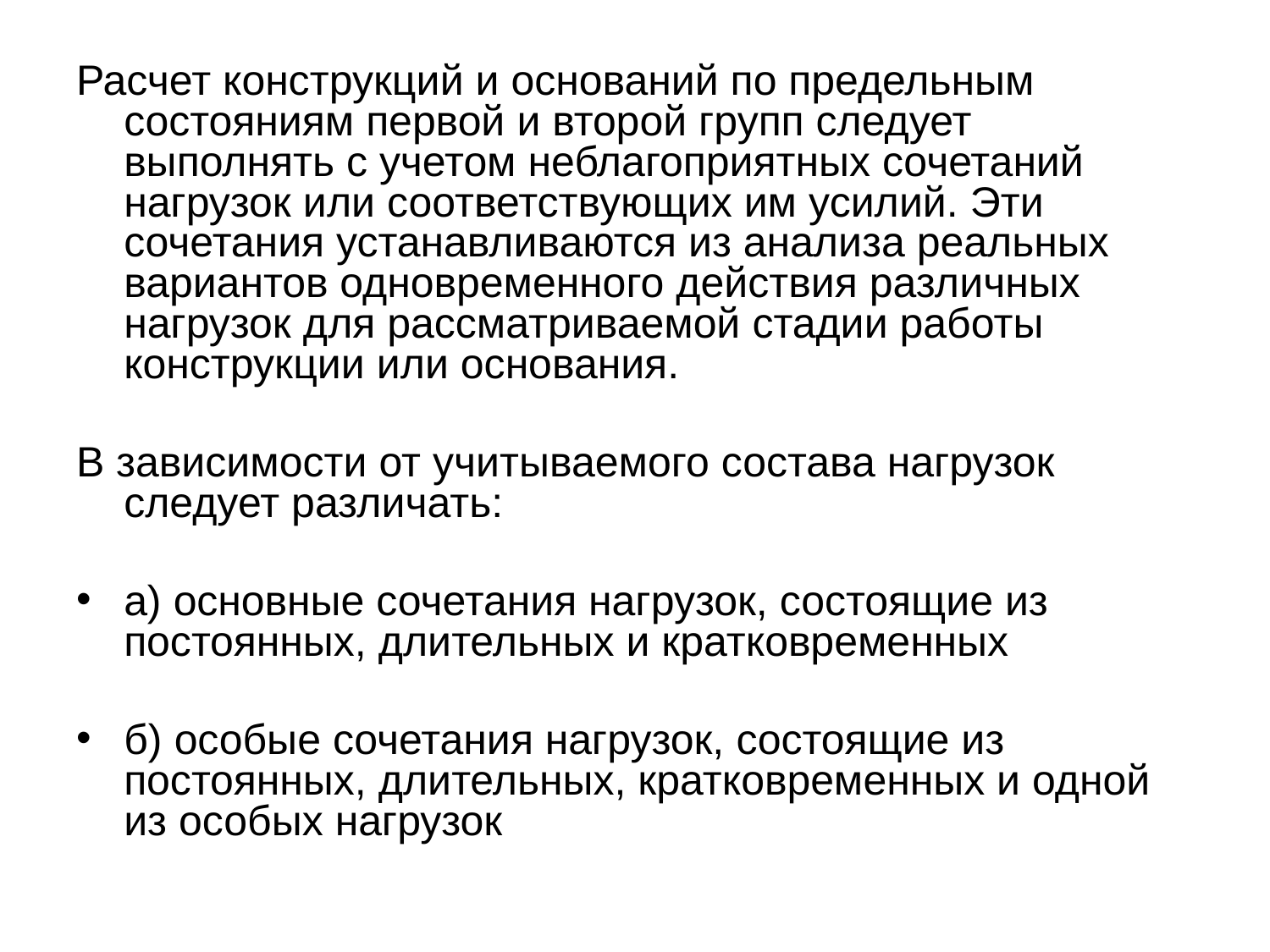

Расчет конструкций и оснований по предельным состояниям первой и второй групп следует выполнять с учетом неблагоприятных сочетаний нагрузок или соответствующих им усилий. Эти сочетания устанавливаются из анализа реальных вариантов одновременного действия различных нагрузок для рассматриваемой стадии работы конструкции или основания.

В зависимости от учитываемого состава нагрузок следует различать:

а) основные сочетания нагрузок, состоящие из постоянных, длительных и кратковременных

б) особые сочетания нагрузок, состоящие из постоянных, длительных, кратковременных и одной из особых нагрузок